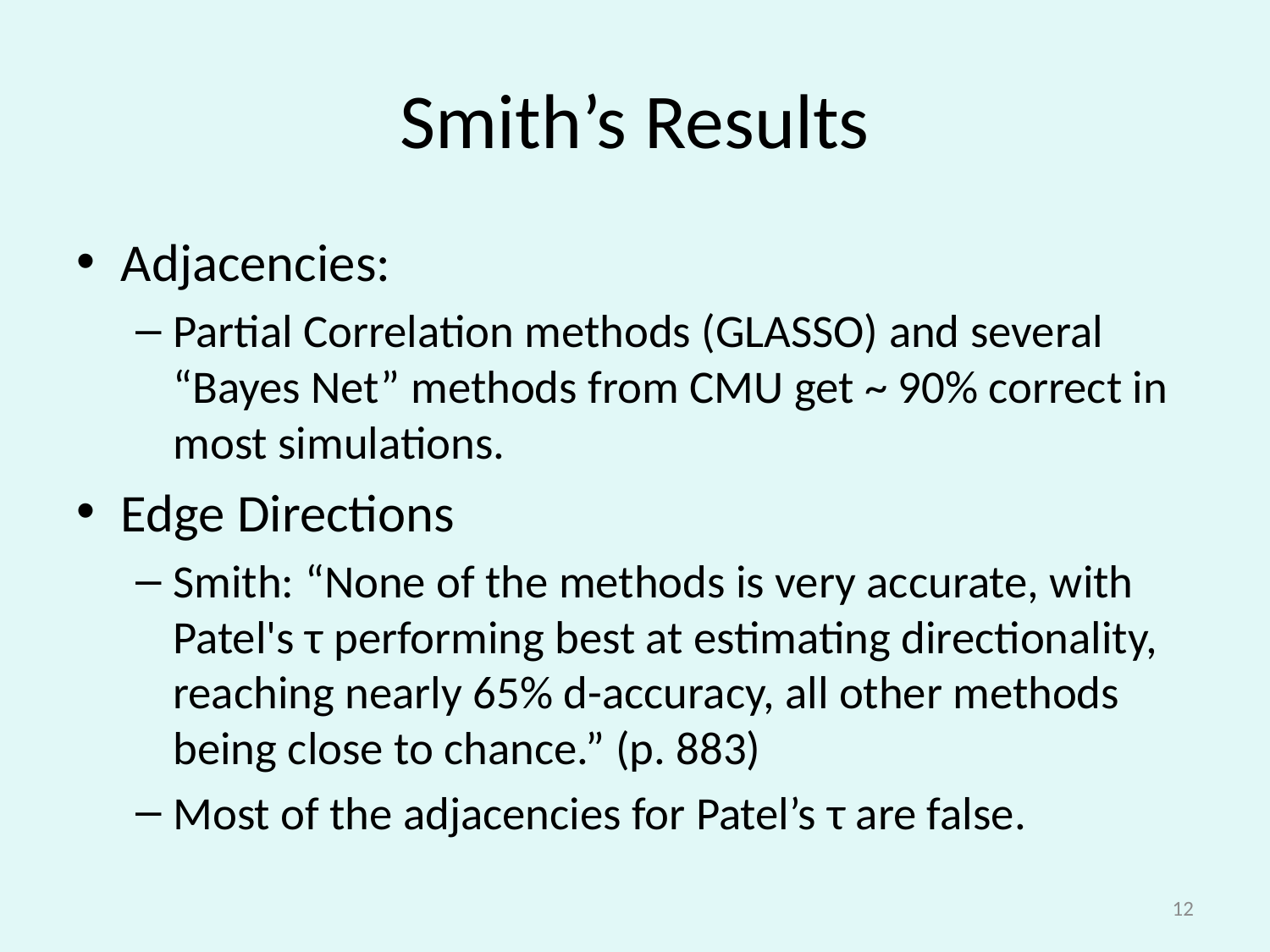

# Smith’s Results
Adjacencies:
Partial Correlation methods (GLASSO) and several “Bayes Net” methods from CMU get ~ 90% correct in most simulations.
Edge Directions
Smith: “None of the methods is very accurate, with Patel's τ performing best at estimating directionality, reaching nearly 65% d-accuracy, all other methods being close to chance.” (p. 883)
Most of the adjacencies for Patel’s τ are false.
12